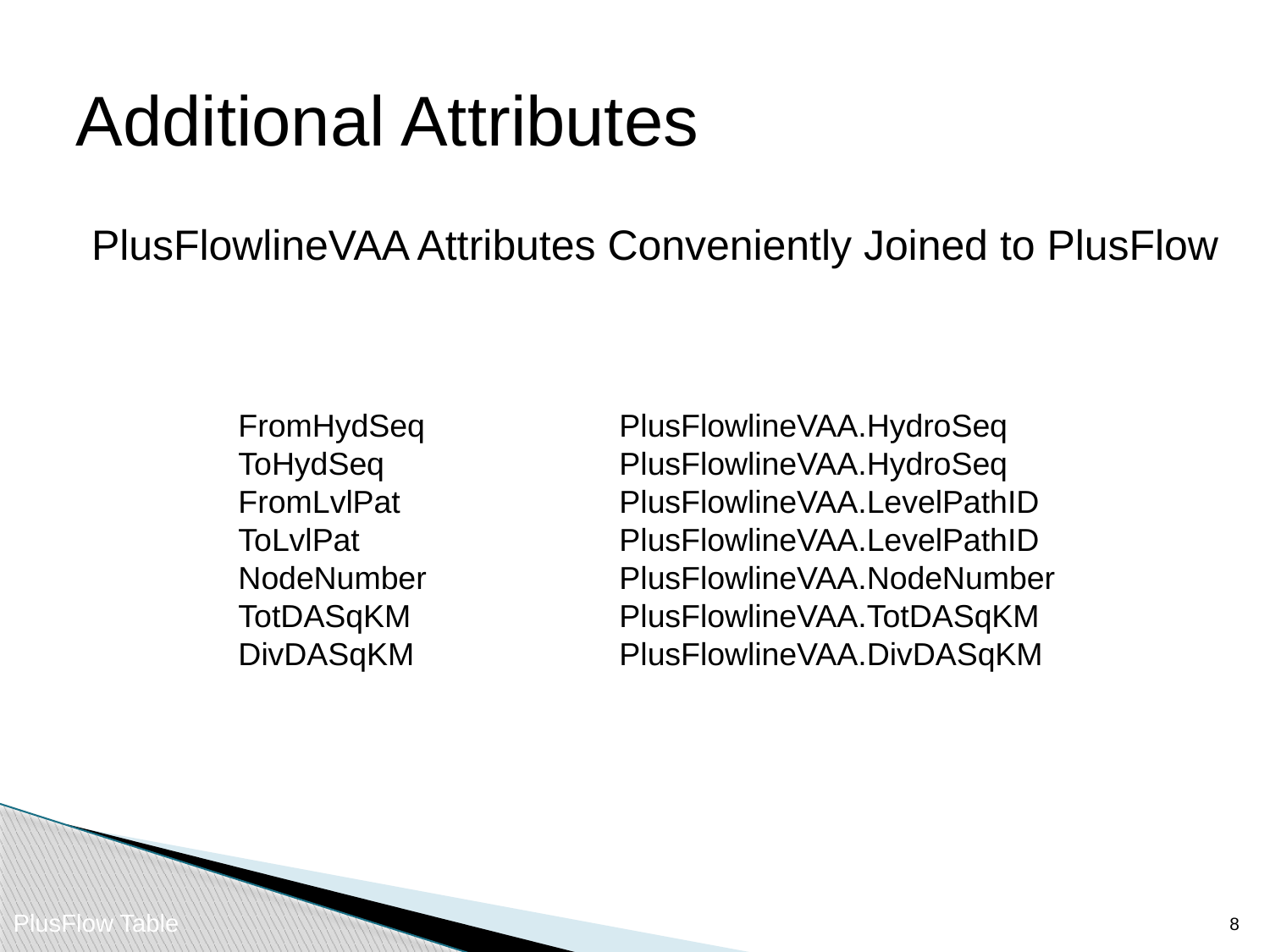

# Additional Attributes
PlusFlowlineVAA Attributes Conveniently Joined to PlusFlow
FromHydSeq 		PlusFlowlineVAA.HydroSeq
ToHydSeq		PlusFlowlineVAA.HydroSeq
FromLvlPat		PlusFlowlineVAA.LevelPathID
ToLvlPat 		PlusFlowlineVAA.LevelPathID
NodeNumber		PlusFlowlineVAA.NodeNumber
TotDASqKM		PlusFlowlineVAA.TotDASqKM
DivDASqKM		PlusFlowlineVAA.DivDASqKM

8
PlusFlow Table